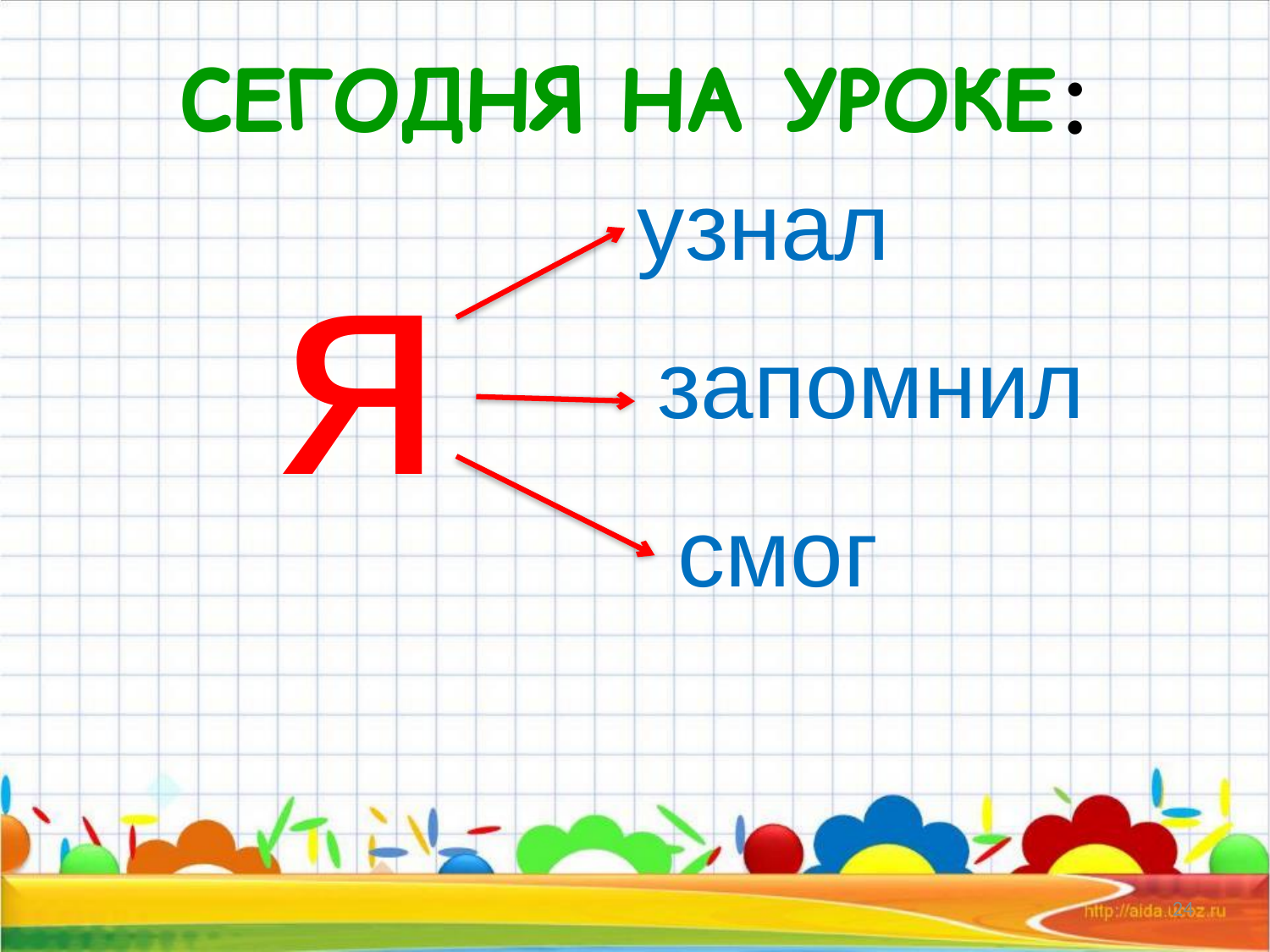

СЕГОДНЯ НА УРОКЕ:
узнал
я
запомнил
смог
24